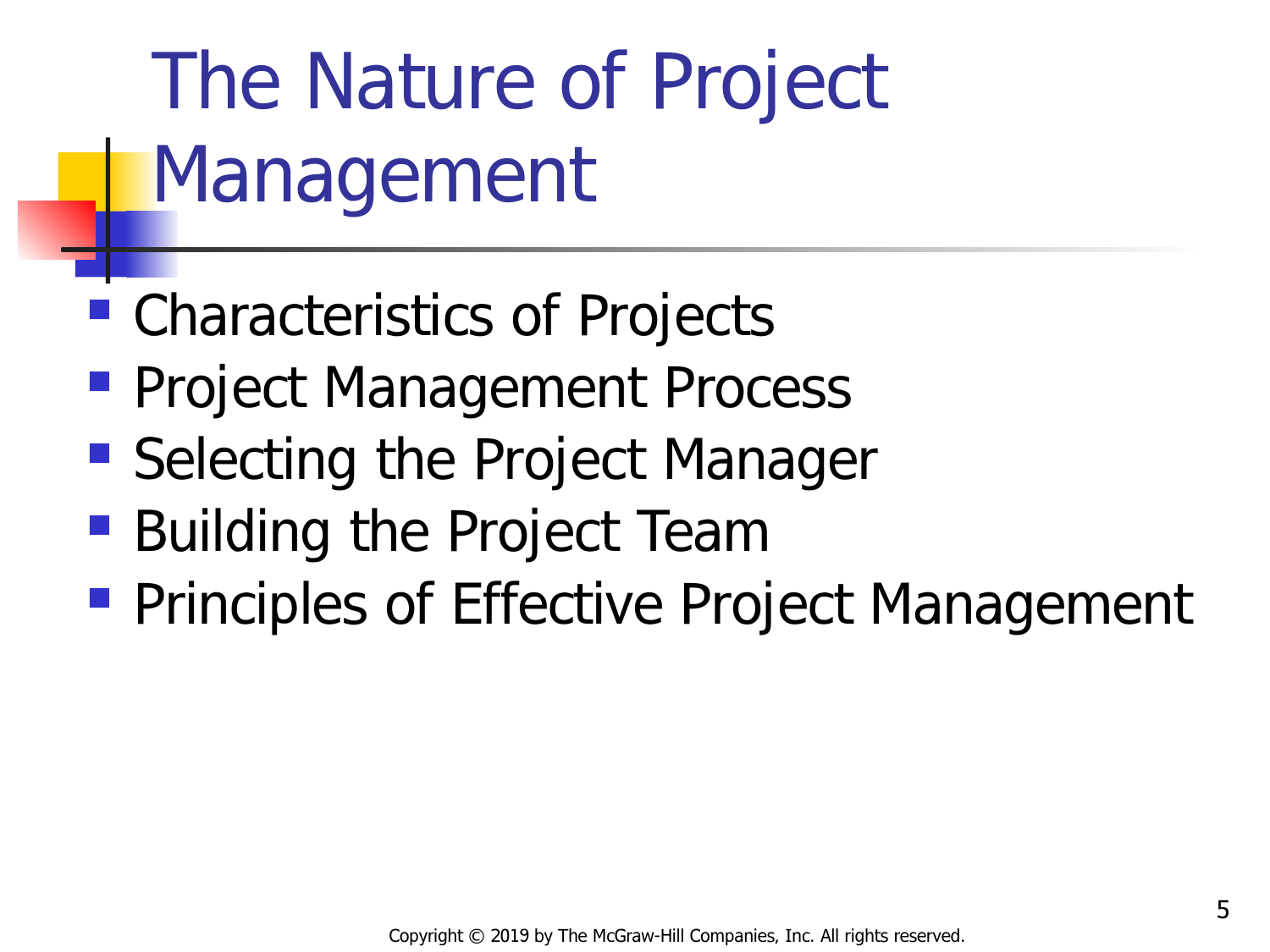

# The Nature of Project Management
Characteristics of Projects
Project Management Process
Selecting the Project Manager
Building the Project Team
Principles of Effective Project Management
5
Copyright © 2019 by The McGraw-Hill Companies, Inc. All rights reserved.